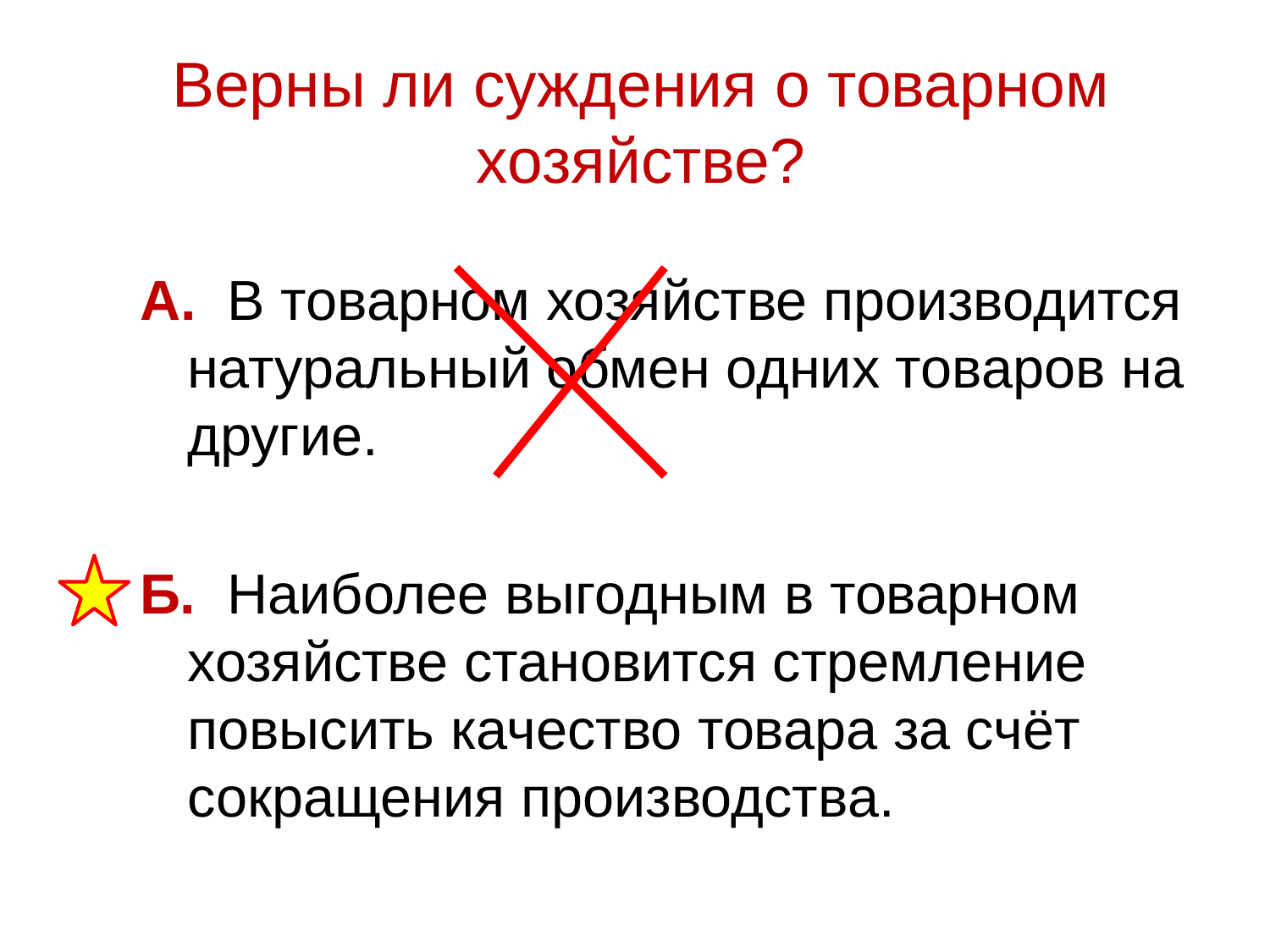

# Верны ли суждения о товарном хозяйстве?
А.  В товарном хозяйстве производится натуральный обмен одних товаров на другие.

Б.  Наиболее выгодным в товарном хозяйстве становится стремление повысить качество товара за счёт сокращения производства.